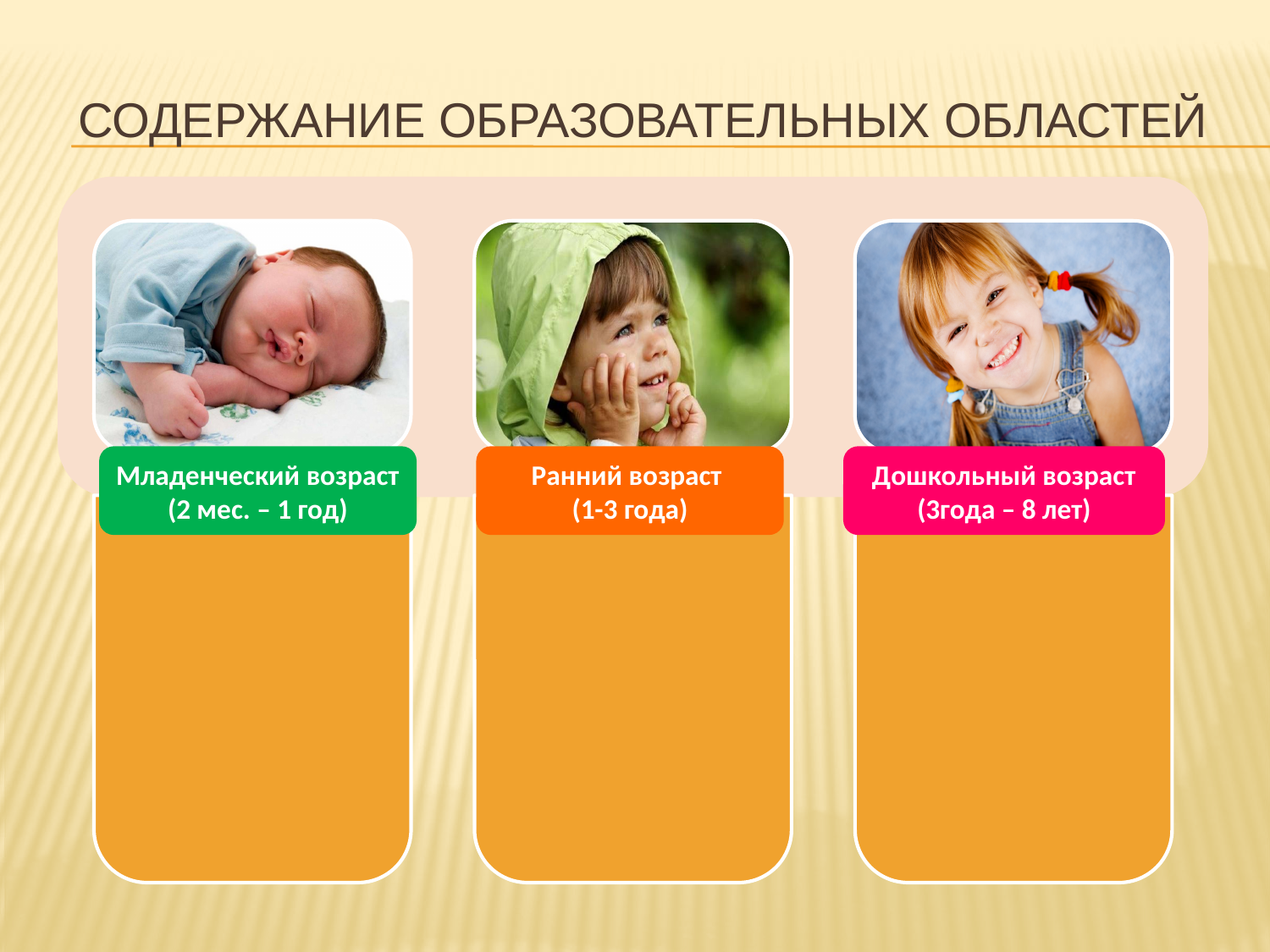

# Содержание образовательных областей

Младенческий возраст (2 мес. – 1 год)
Ранний возраст
(1-3 года)
Дошкольный возраст (3года – 8 лет)